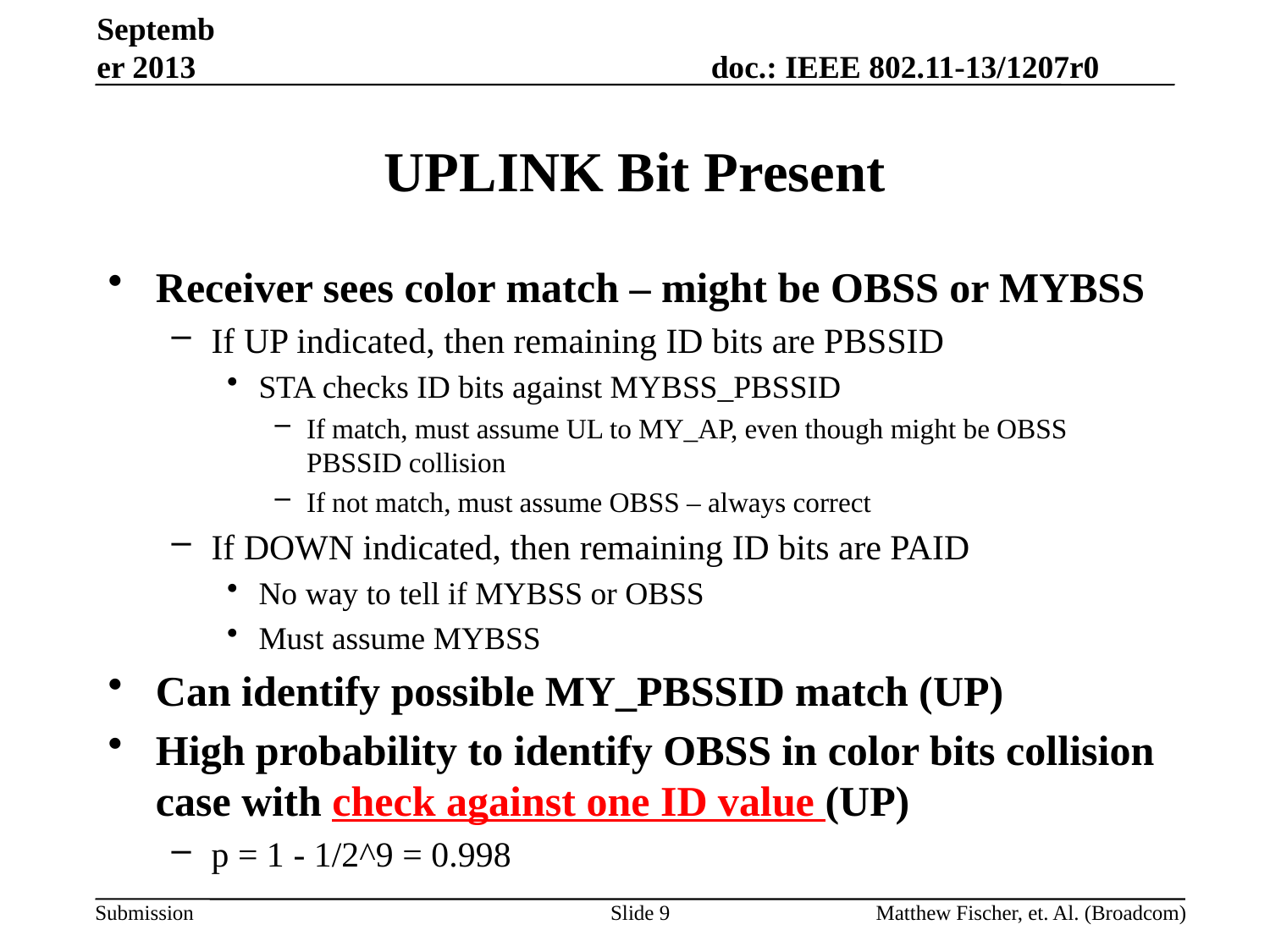

September 2013
# UPLINK Bit Present
Receiver sees color match – might be OBSS or MYBSS
If UP indicated, then remaining ID bits are PBSSID
STA checks ID bits against MYBSS_PBSSID
If match, must assume UL to MY_AP, even though might be OBSS PBSSID collision
If not match, must assume OBSS – always correct
If DOWN indicated, then remaining ID bits are PAID
No way to tell if MYBSS or OBSS
Must assume MYBSS
Can identify possible MY_PBSSID match (UP)
High probability to identify OBSS in color bits collision case with check against one ID value (UP)
p = 1 - 1/2^9 = 0.998

Slide 9
Matthew Fischer, et. Al. (Broadcom)